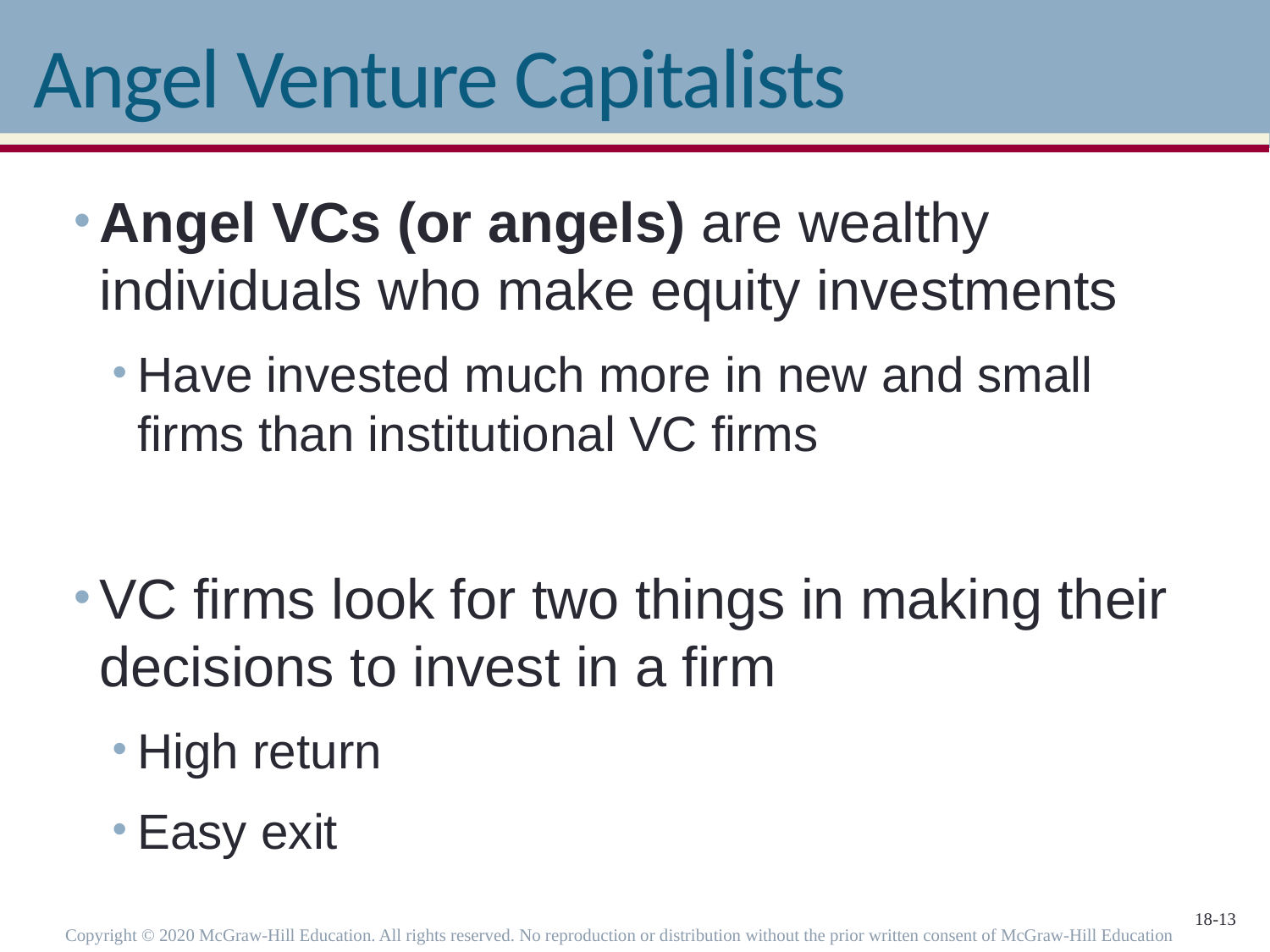

# Angel Venture Capitalists
Angel VCs (or angels) are wealthy individuals who make equity investments
Have invested much more in new and small firms than institutional VC firms

VC firms look for two things in making their decisions to invest in a firm
High return
Easy exit
Copyright © 2020 McGraw-Hill Education. All rights reserved. No reproduction or distribution without the prior written consent of McGraw-Hill Education